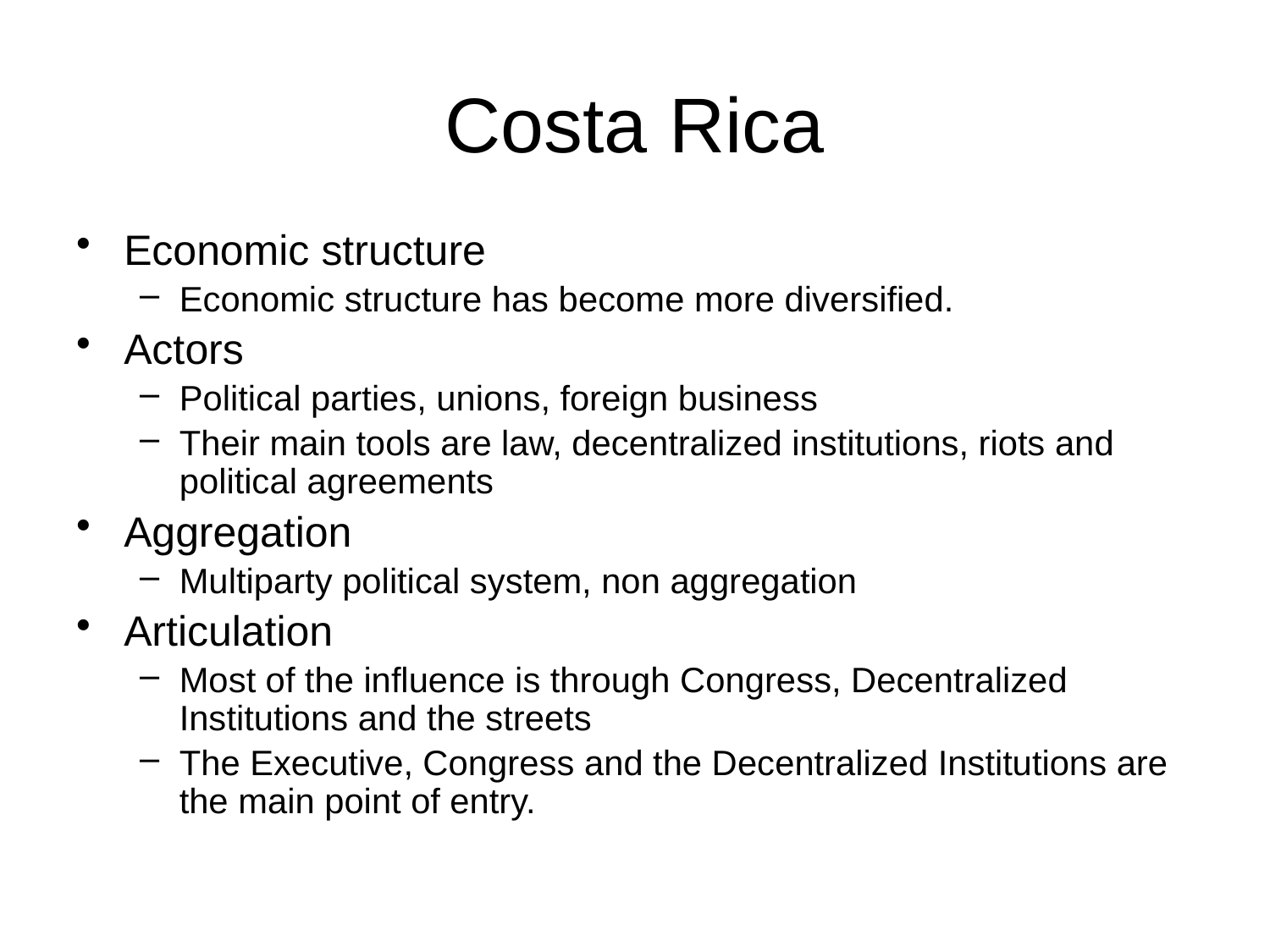

# Costa Rica
Economic structure
Economic structure has become more diversified.
Actors
Political parties, unions, foreign business
Their main tools are law, decentralized institutions, riots and political agreements
Aggregation
Multiparty political system, non aggregation
Articulation
Most of the influence is through Congress, Decentralized Institutions and the streets
The Executive, Congress and the Decentralized Institutions are the main point of entry.